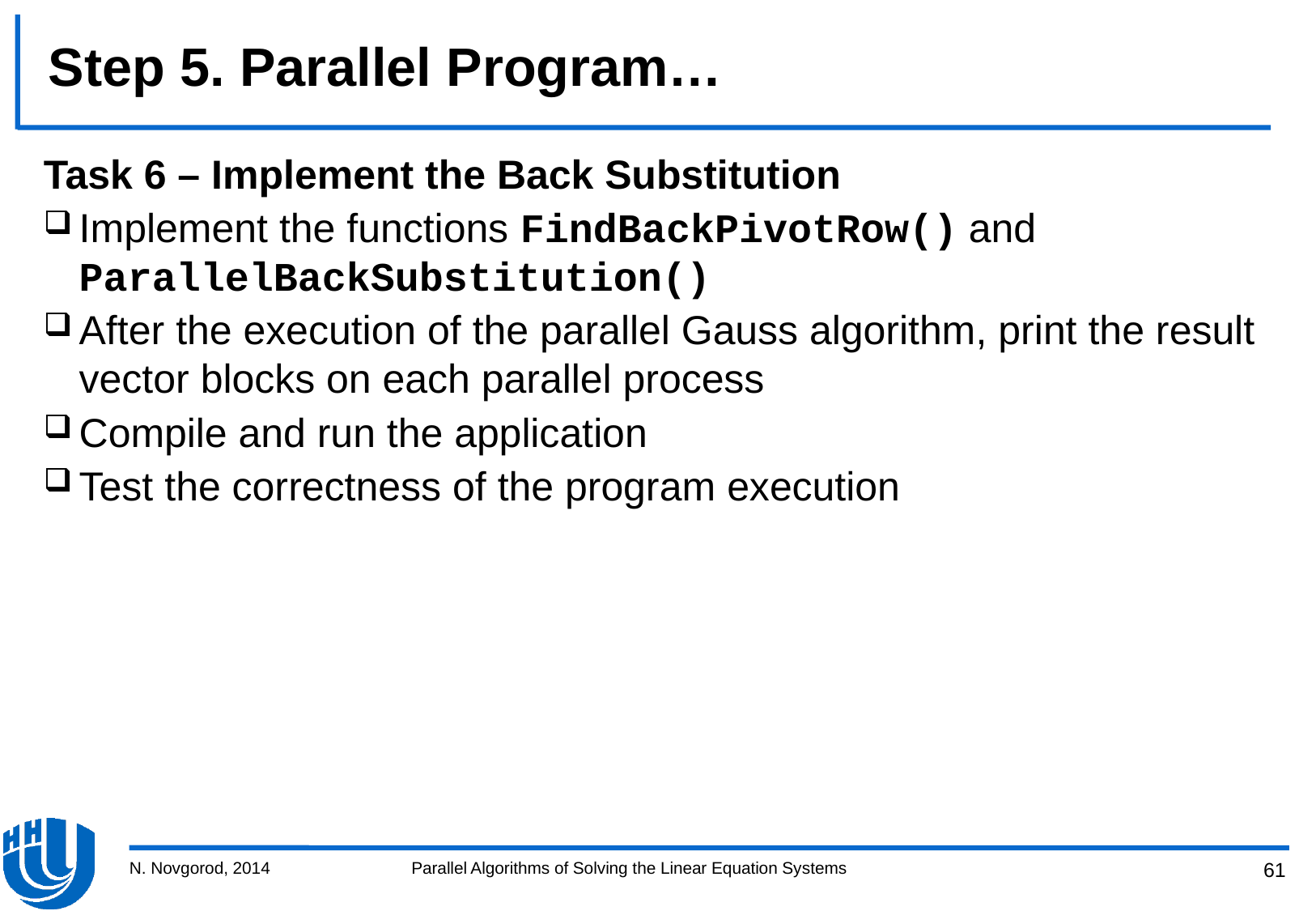

# Step 5. Parallel Program…
Task 6 – Implement the Back Substitution
Implement the functions FindBackPivotRow() and ParallelBackSubstitution()
After the execution of the parallel Gauss algorithm, print the result vector blocks on each parallel process
Compile and run the application
Test the correctness of the program execution
N. Novgorod, 2014
Parallel Algorithms of Solving the Linear Equation Systems
61